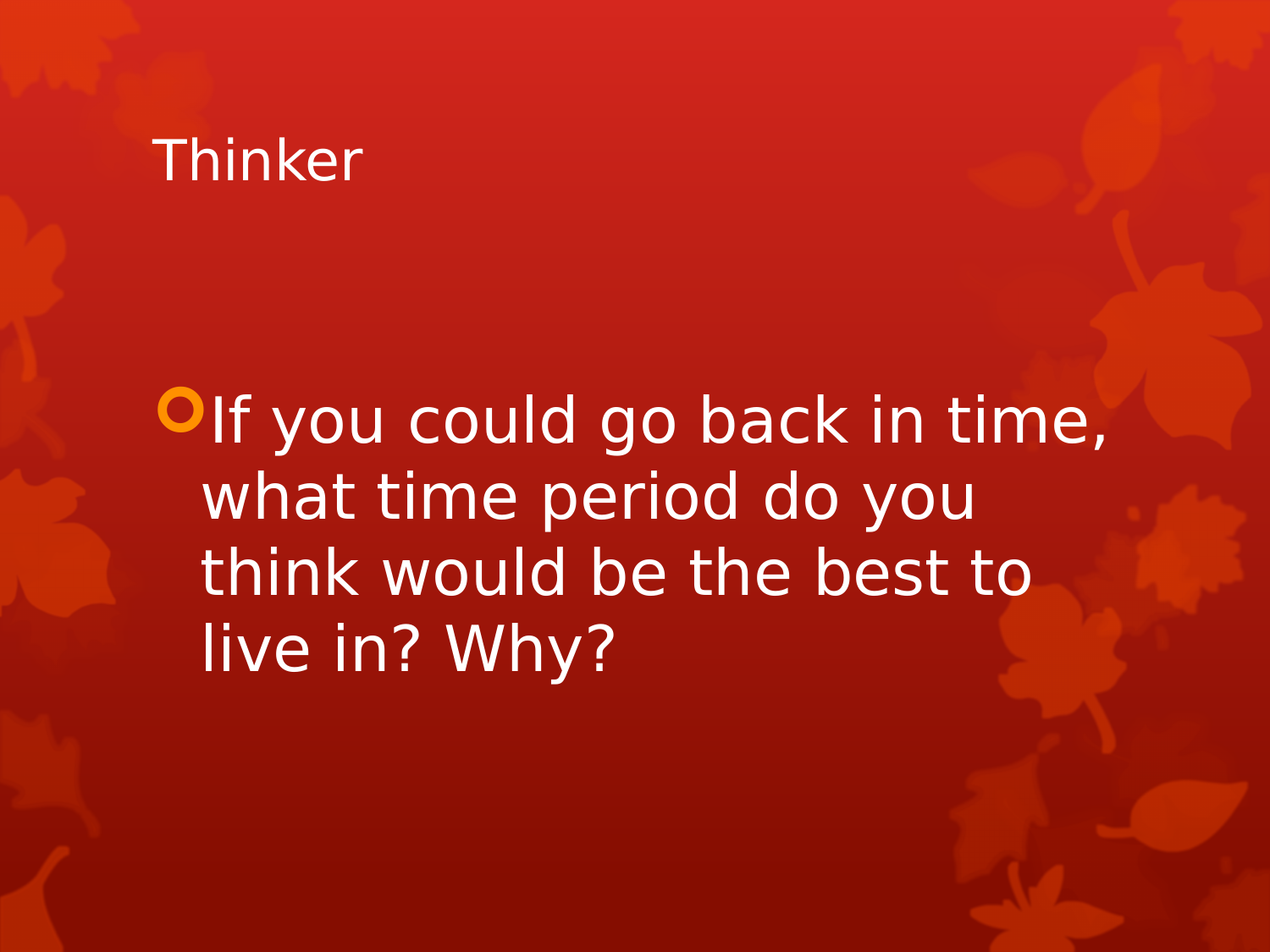

# Thinker
If you could go back in time, what time period do you think would be the best to live in? Why?